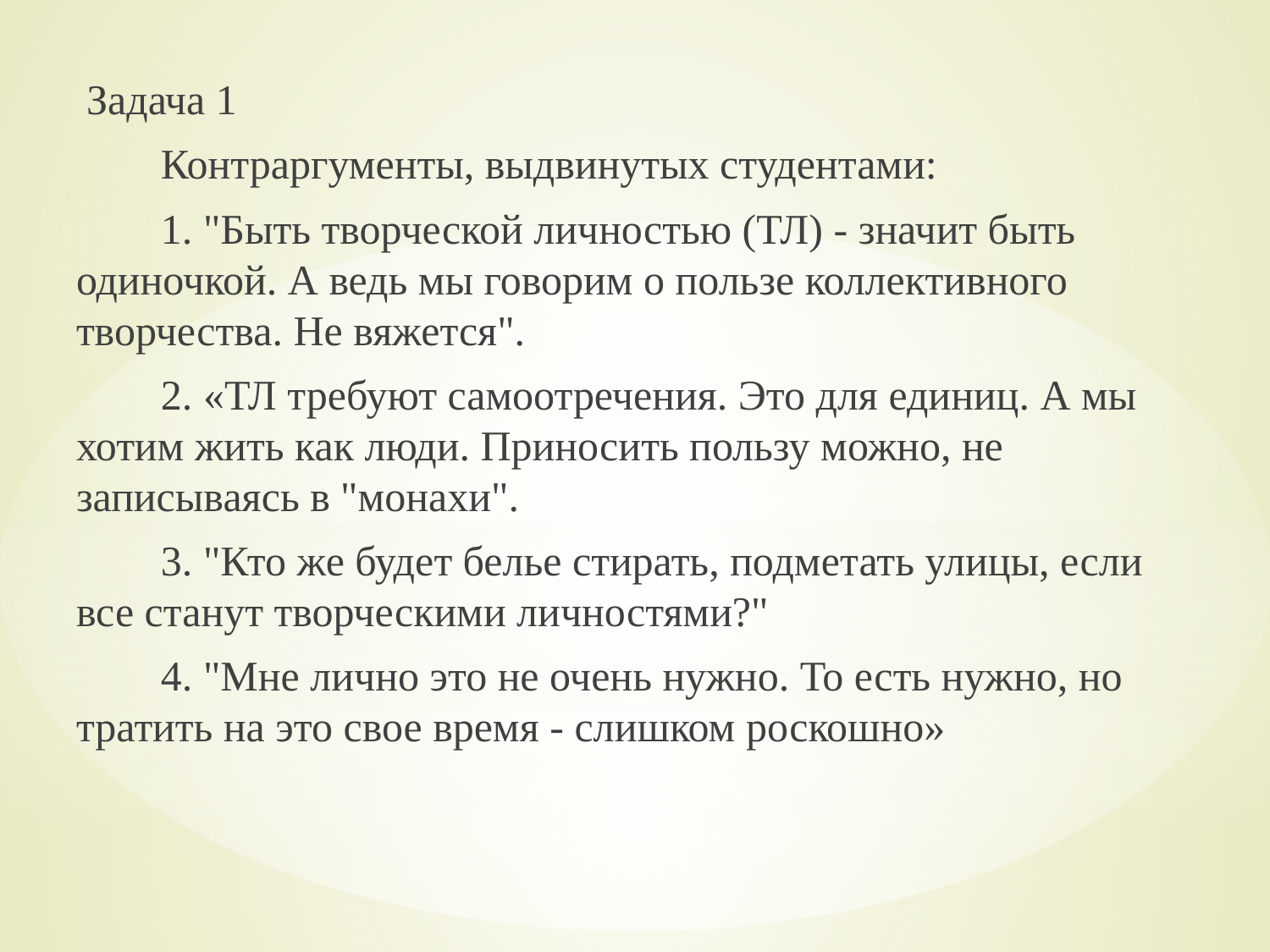

Задача 1
        Контраргументы, выдвинутых студентами:
        1. "Быть творческой личностью (ТЛ) - значит быть одиночкой. А ведь мы говорим о пользе коллективного творчества. Не вяжется".
        2. «ТЛ требуют самоотречения. Это для единиц. А мы хотим жить как люди. Приносить пользу можно, не записываясь в "монахи".
        3. "Кто же будет белье стирать, подметать улицы, если все станут творческими личностями?"
        4. "Мне лично это не очень нужно. То есть нужно, но тратить на это свое время - слишком роскошно»